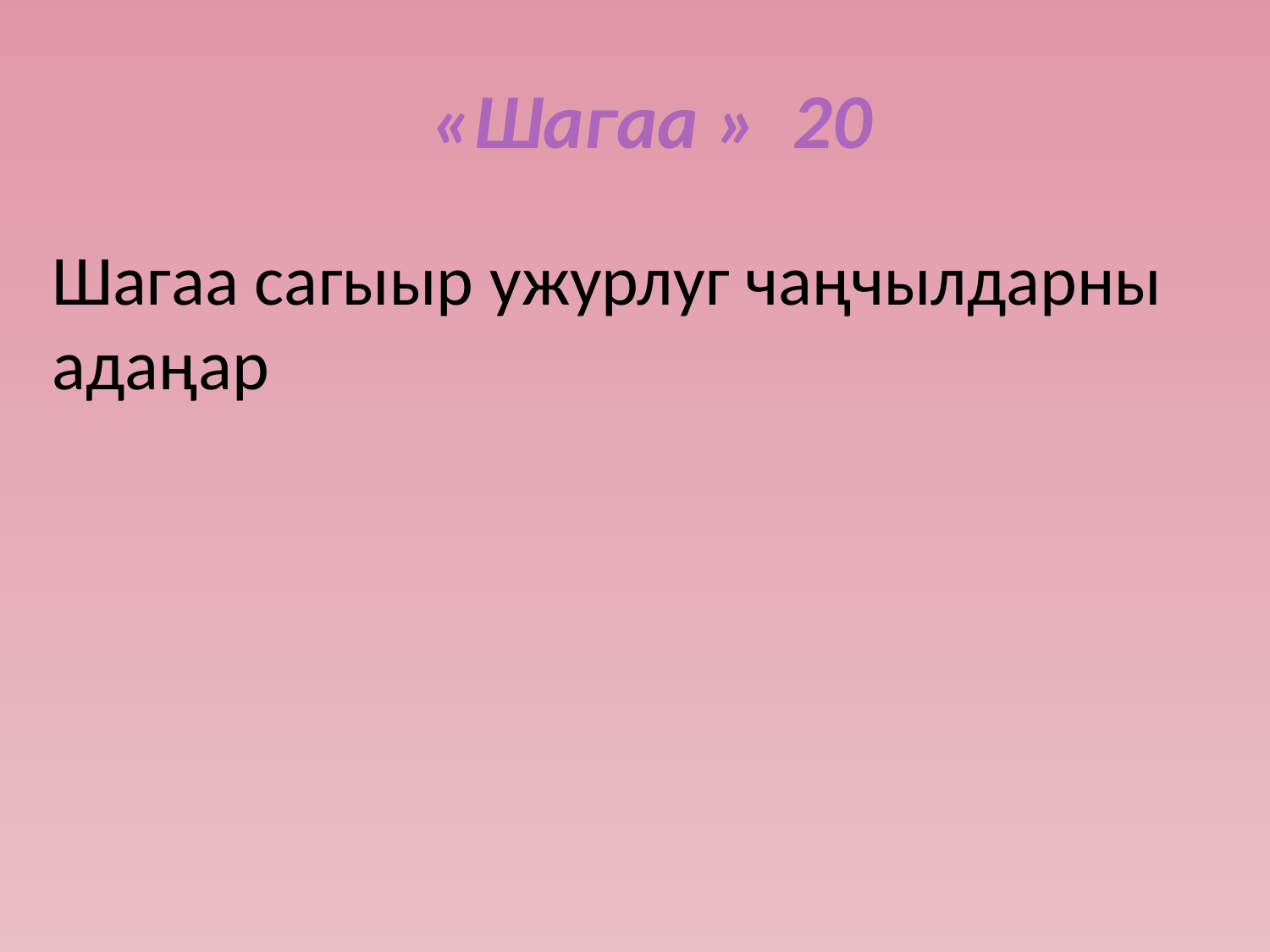

# «Шагаа »  20
Шагаа сагыыр ужурлуг чаңчылдарны адаңар